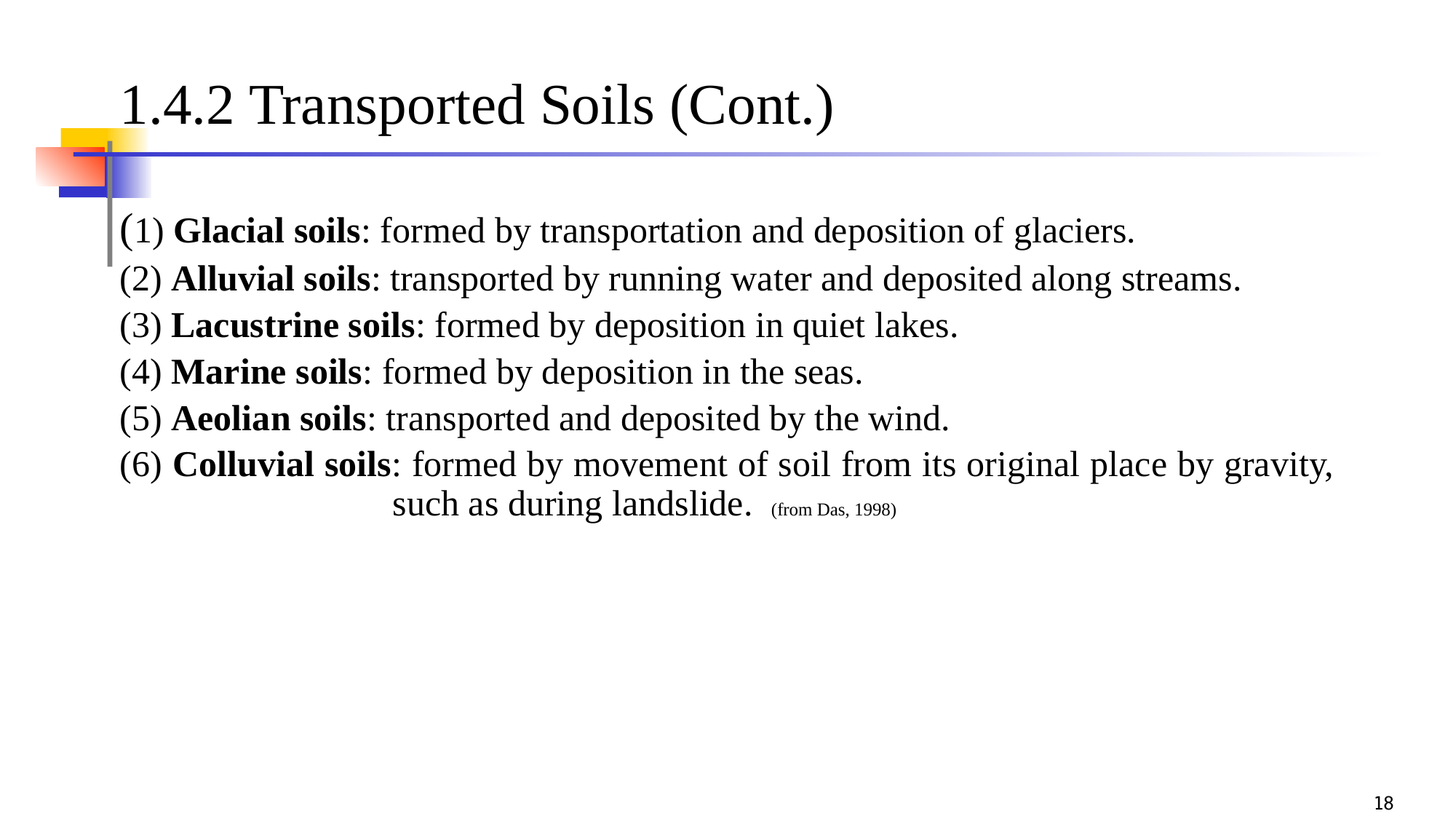

# 1.4.2 Transported Soils (Cont.)
(1) Glacial soils: formed by transportation and deposition of glaciers.
(2) Alluvial soils: transported by running water and deposited along streams.
(3) Lacustrine soils: formed by deposition in quiet lakes.
(4) Marine soils: formed by deposition in the seas.
(5) Aeolian soils: transported and deposited by the wind.
(6) Colluvial soils: formed by movement of soil from its original place by gravity, such as during landslide.  (from Das, 1998)